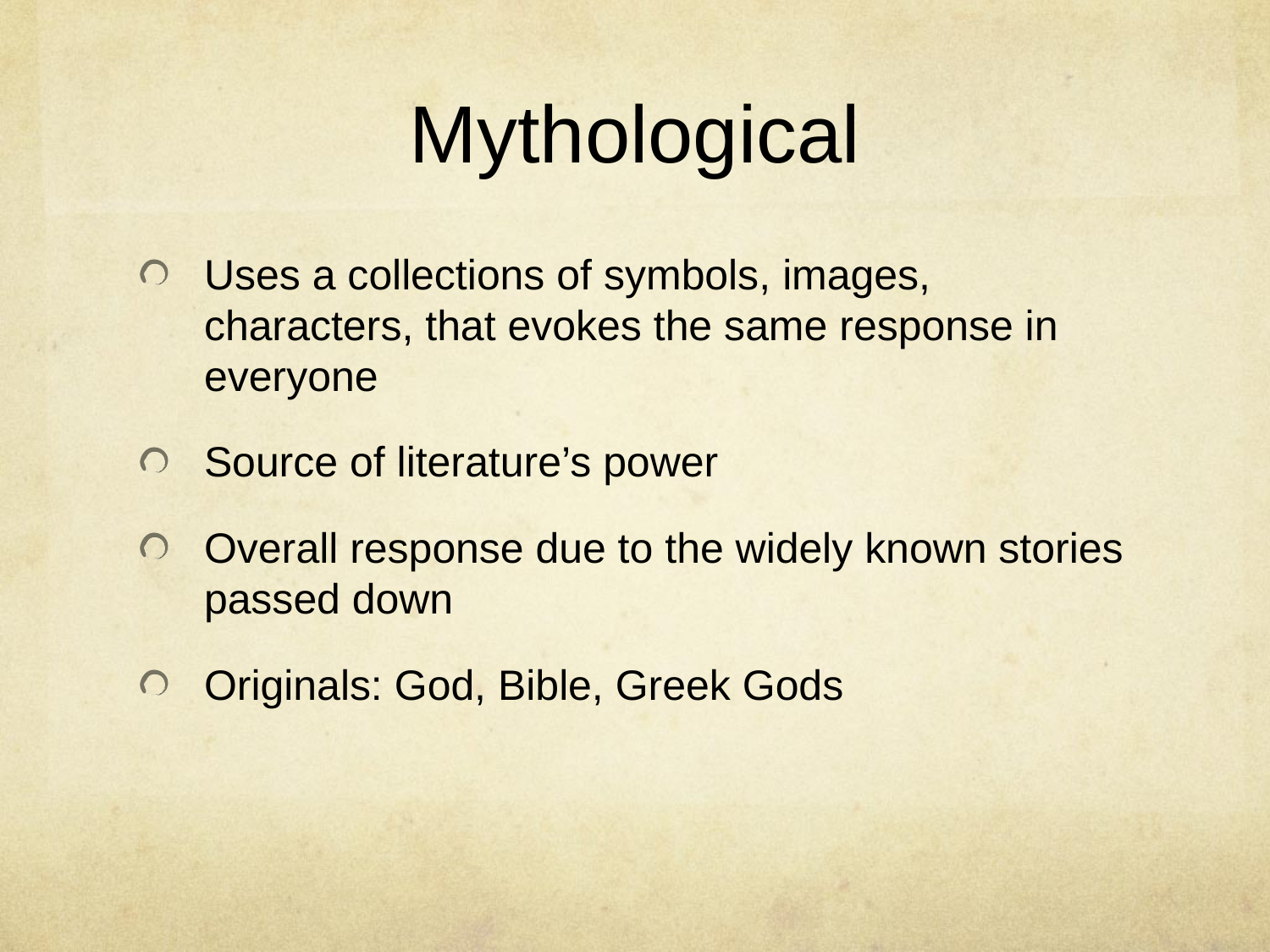

# Mythological
Uses a collections of symbols, images, characters, that evokes the same response in everyone
Source of literature’s power
Overall response due to the widely known stories passed down
Originals: God, Bible, Greek Gods